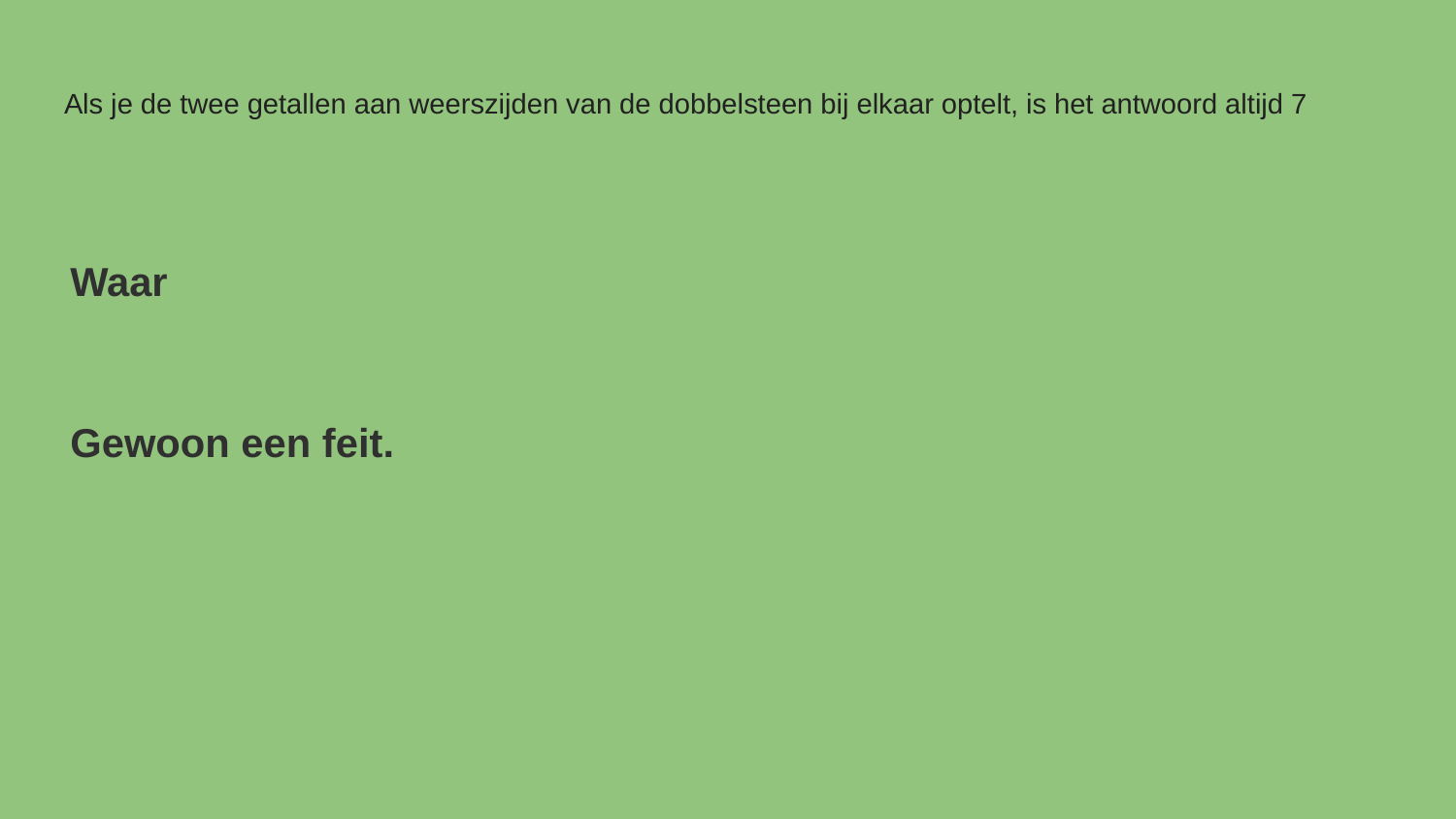

# Als je de twee getallen aan weerszijden van de dobbelsteen bij elkaar optelt, is het antwoord altijd 7

Waar

Gewoon een feit.